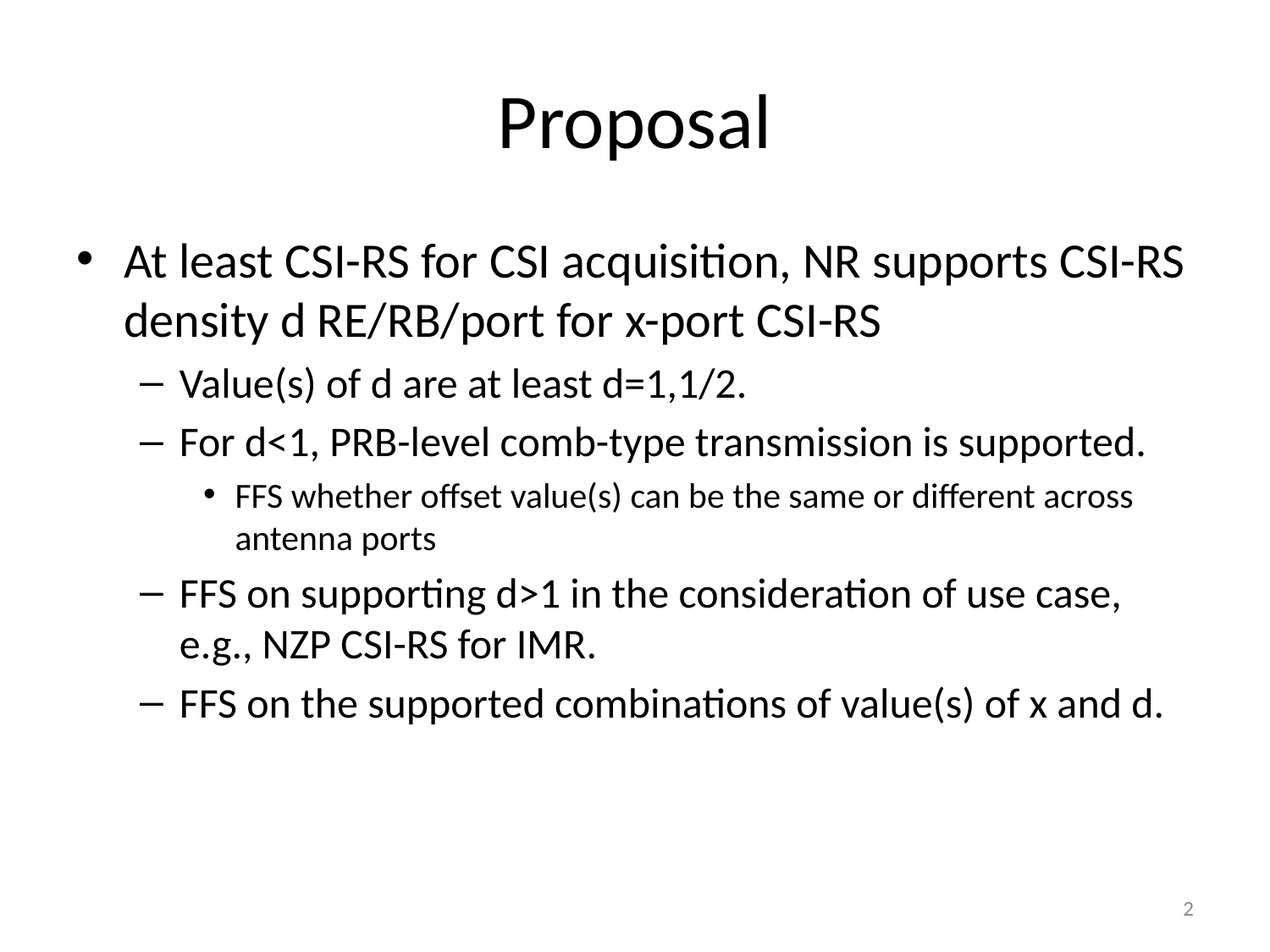

# Proposal
At least CSI-RS for CSI acquisition, NR supports CSI-RS density d RE/RB/port for x-port CSI-RS
Value(s) of d are at least d=1,1/2.
For d<1, PRB-level comb-type transmission is supported.
FFS whether offset value(s) can be the same or different across antenna ports
FFS on supporting d>1 in the consideration of use case, e.g., NZP CSI-RS for IMR.
FFS on the supported combinations of value(s) of x and d.
2